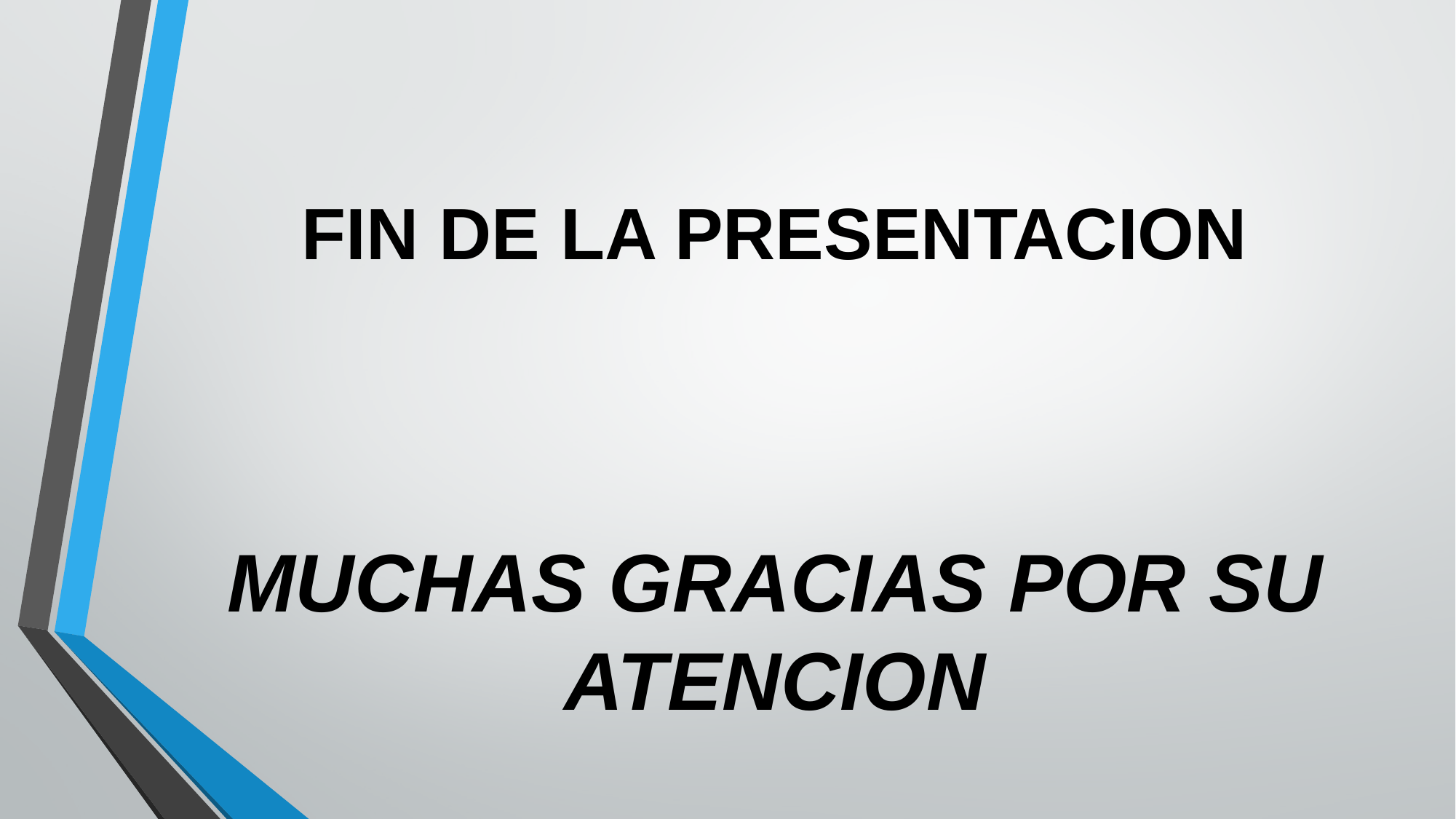

# FIN DE LA PRESENTACION
MUCHAS GRACIAS POR SU ATENCION